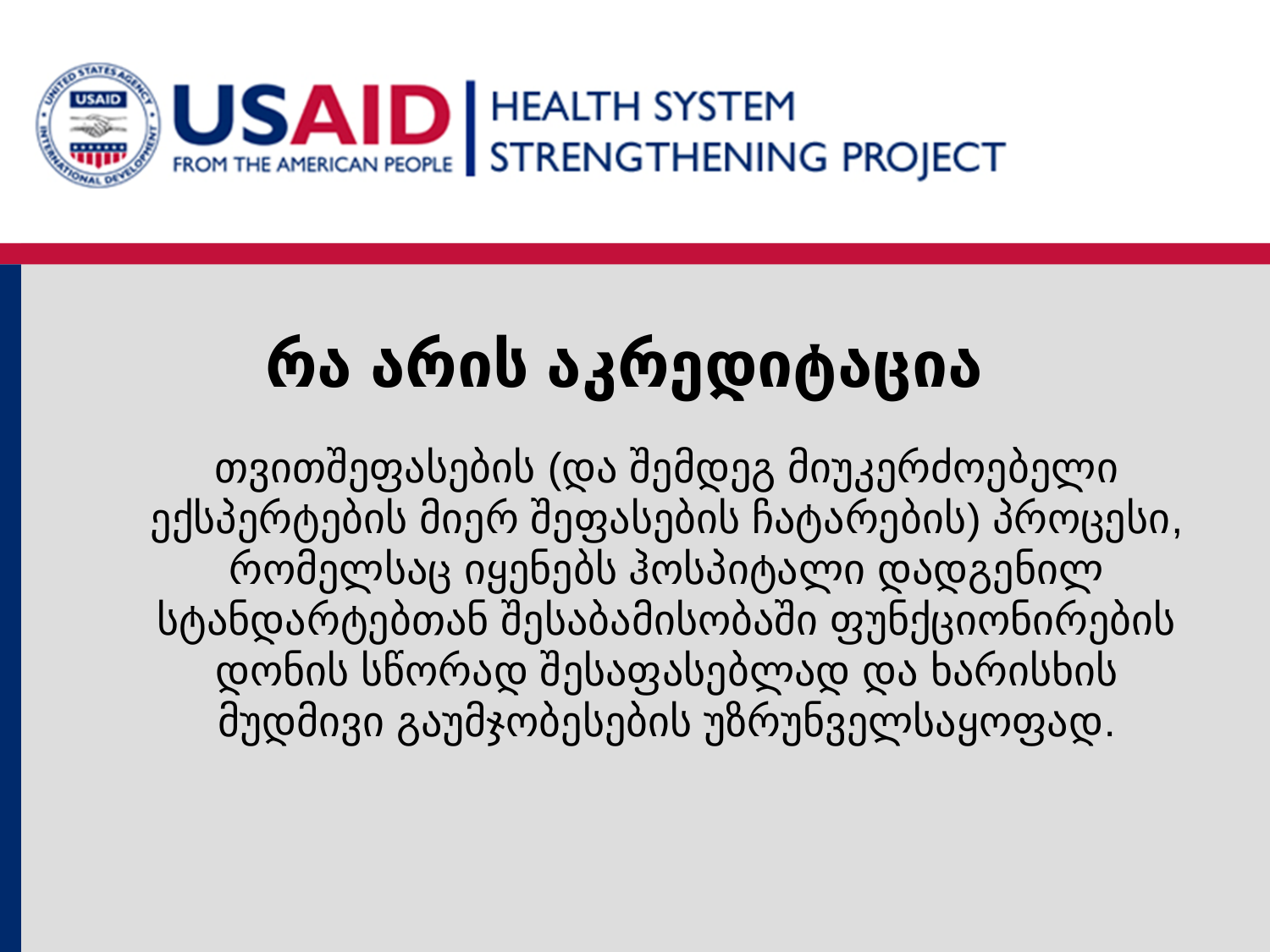

რა არის აკრედიტაცია
თვითშეფასების (და შემდეგ მიუკერძოებელი ექსპერტების მიერ შეფასების ჩატარების) პროცესი, რომელსაც იყენებს ჰოსპიტალი დადგენილ სტანდარტებთან შესაბამისობაში ფუნქციონირების დონის სწორად შესაფასებლად და ხარისხის მუდმივი გაუმჯობესების უზრუნველსაყოფად.